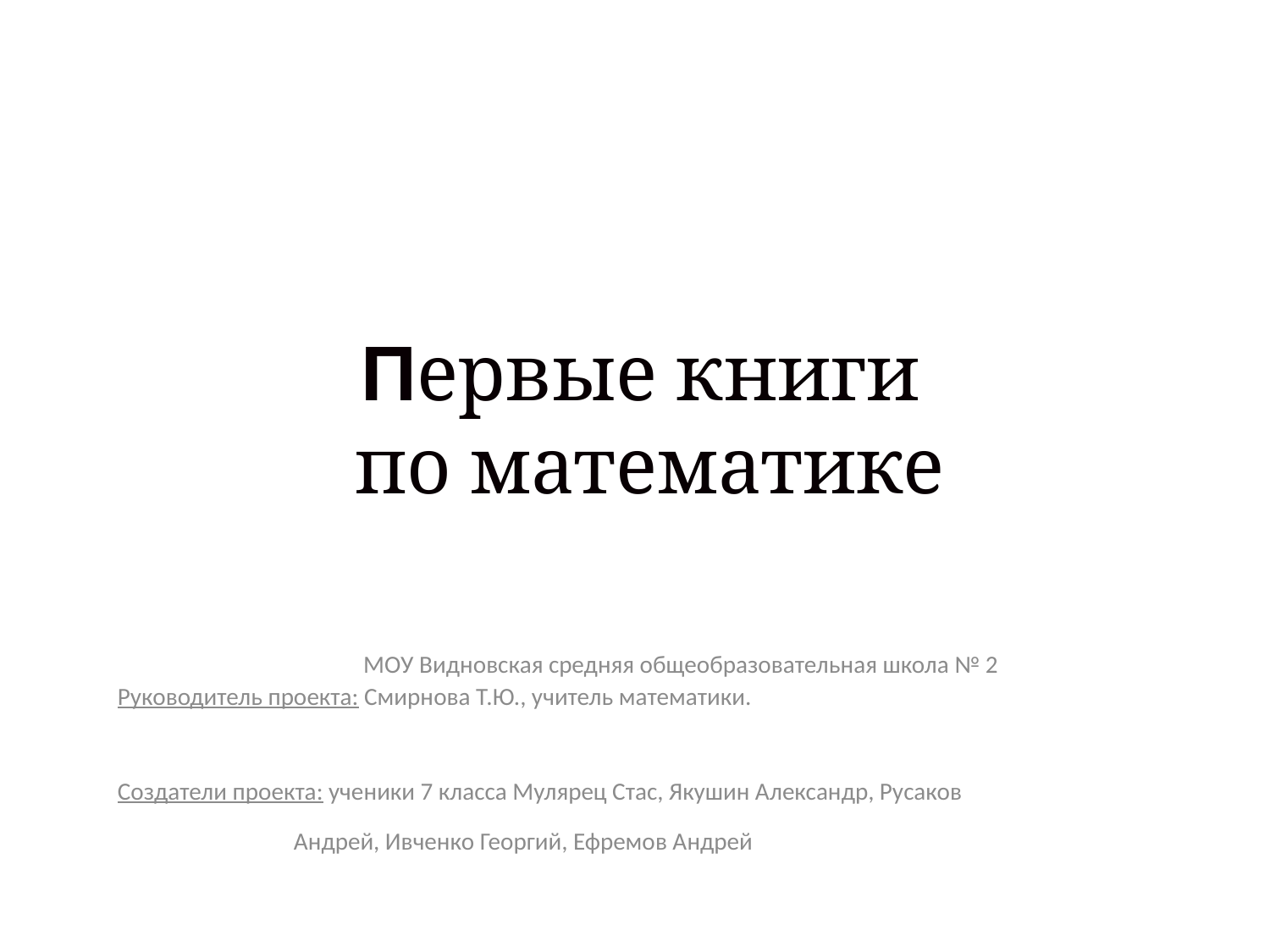

# Первые книги по математике
             МОУ Видновская средняя общеобразовательная школа № 2
Руководитель проекта: Смирнова Т.Ю., учитель математики.

Создатели проекта: ученики 7 класса Мулярец Стас, Якушин Александр, Русаков
                                Андрей, Ивченко Георгий, Ефремов Андрей